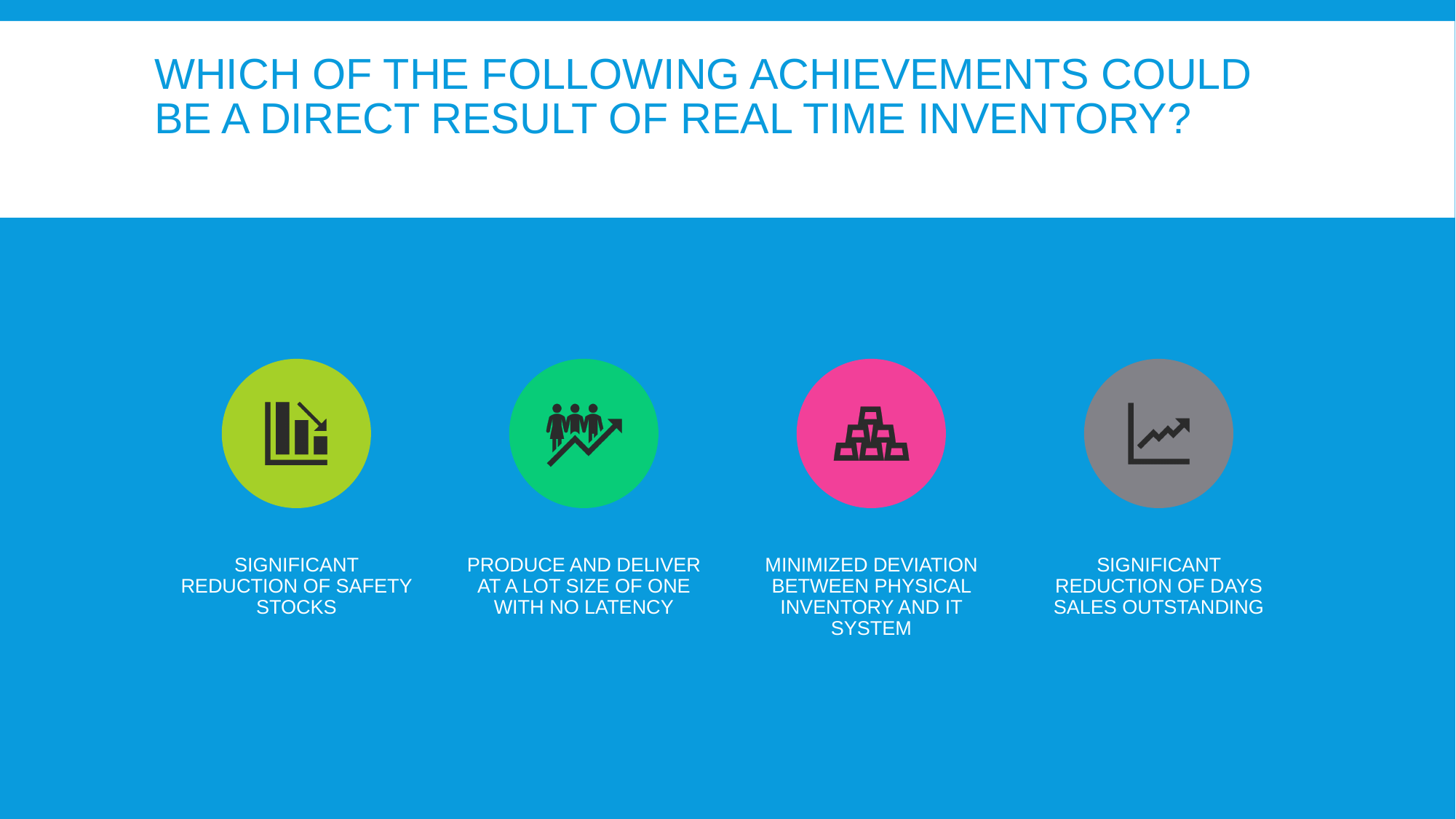

# Which of the following achievements could be a direct result of real time inventory?
Significant reduction of safety stocks
Produce and deliver at a lot size of one with no latency
Minimized deviation between physical inventory and IT system
Significant reduction of days sales outstanding